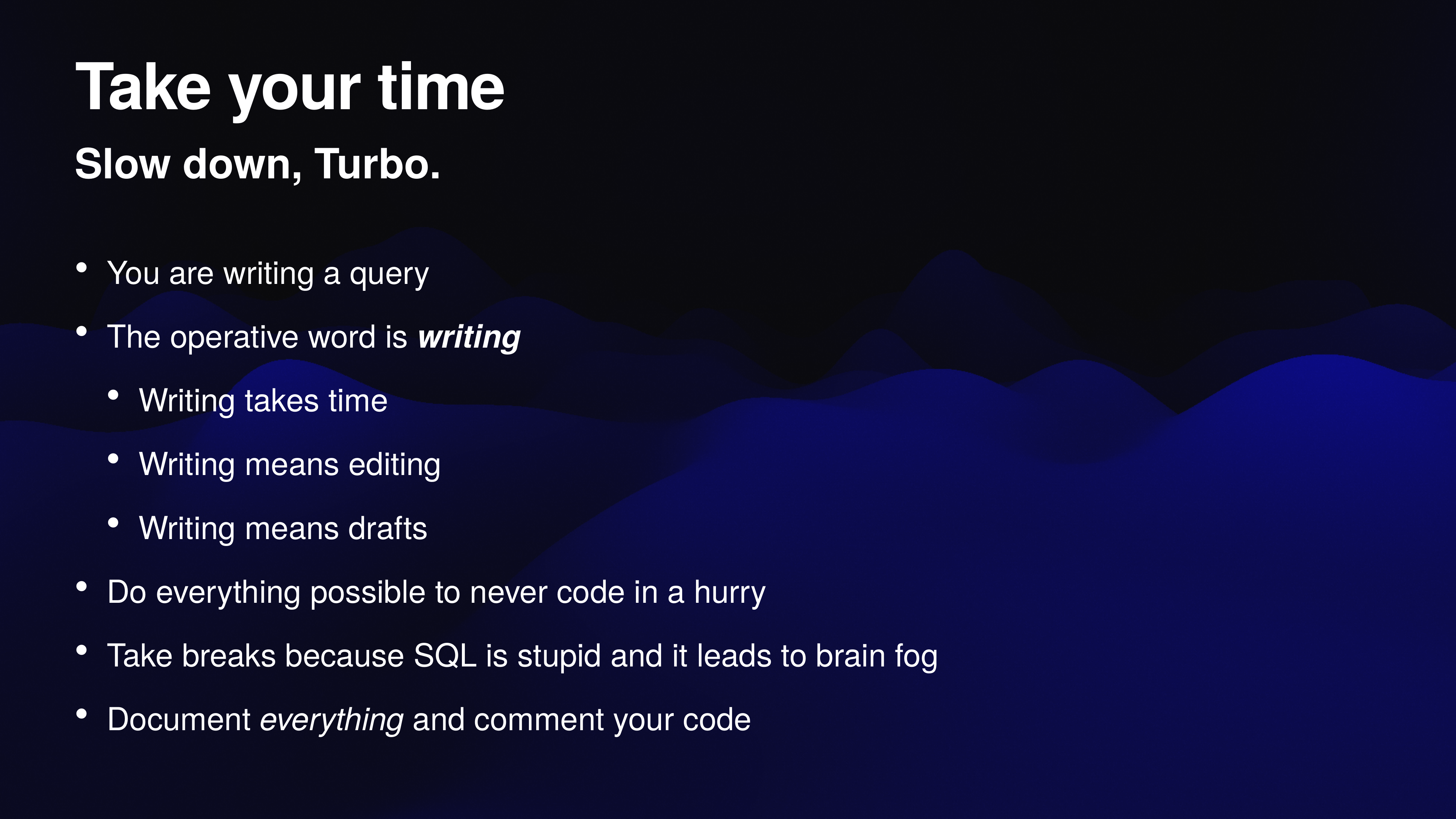

# Take your time
Slow down, Turbo.
You are writing a query
The operative word is writing
Writing takes time
Writing means editing
Writing means drafts
Do everything possible to never code in a hurry
Take breaks because SQL is stupid and it leads to brain fog
Document everything and comment your code